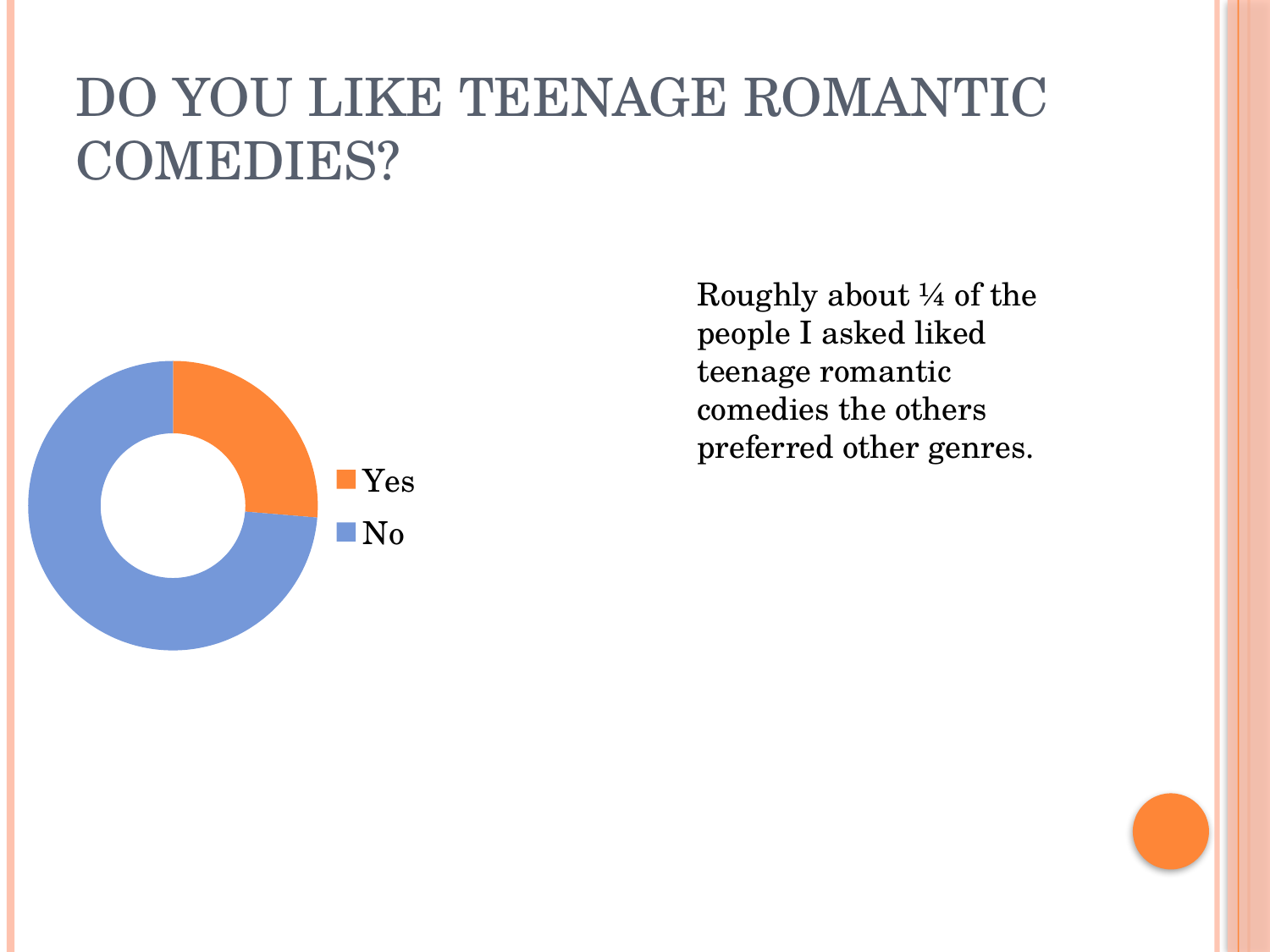

# Do you like teenage romantic comedies?
Roughly about ¼ of the people I asked liked teenage romantic comedies the others preferred other genres.

### Chart

| Category | Column1 |
|---|---|
| Yes | 5.0 |
| No | 14.0 |